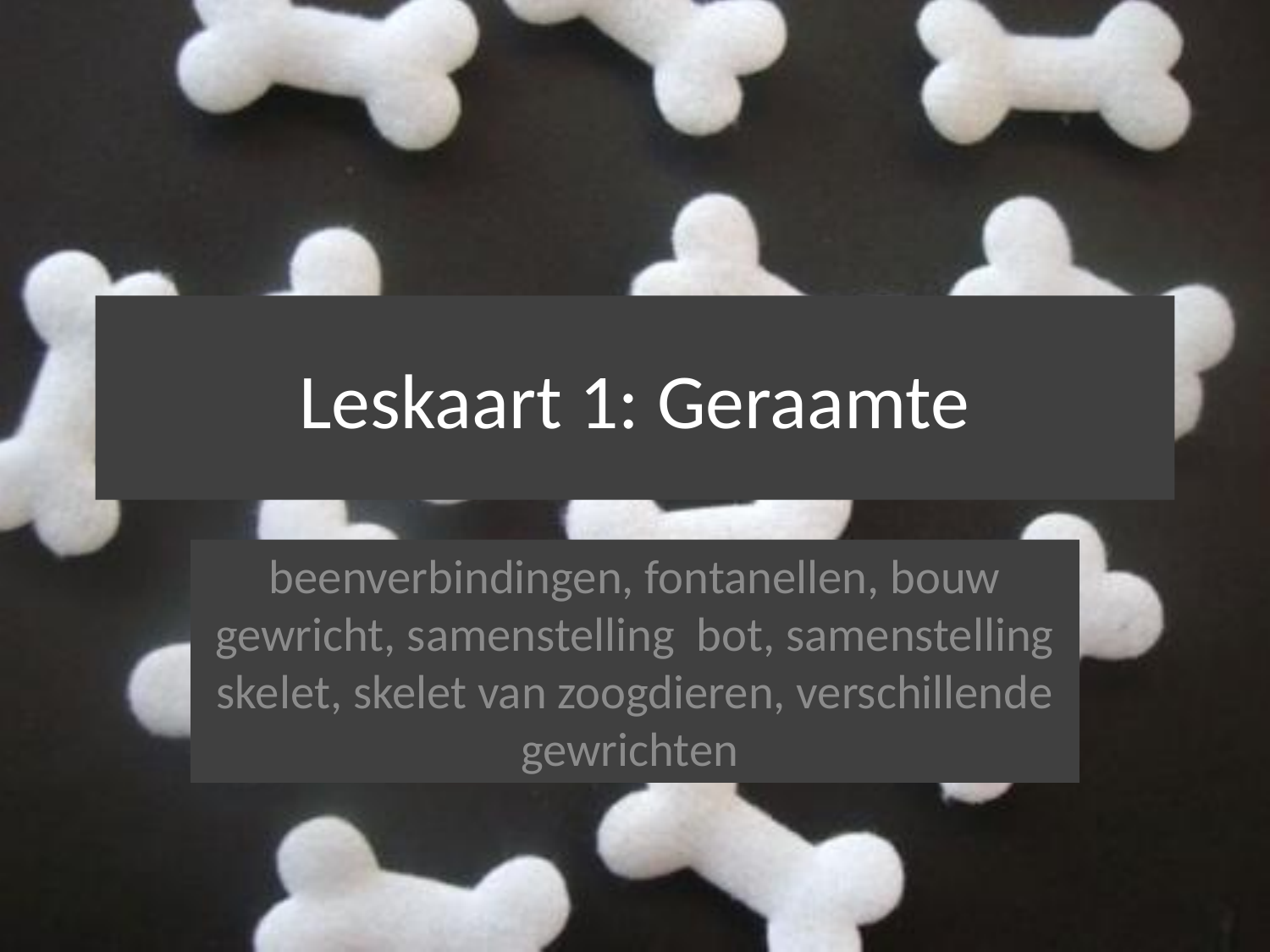

# Leskaart 1: Geraamte
beenverbindingen, fontanellen, bouw gewricht, samenstelling  bot, samenstelling skelet, skelet van zoogdieren, verschillende gewrichten